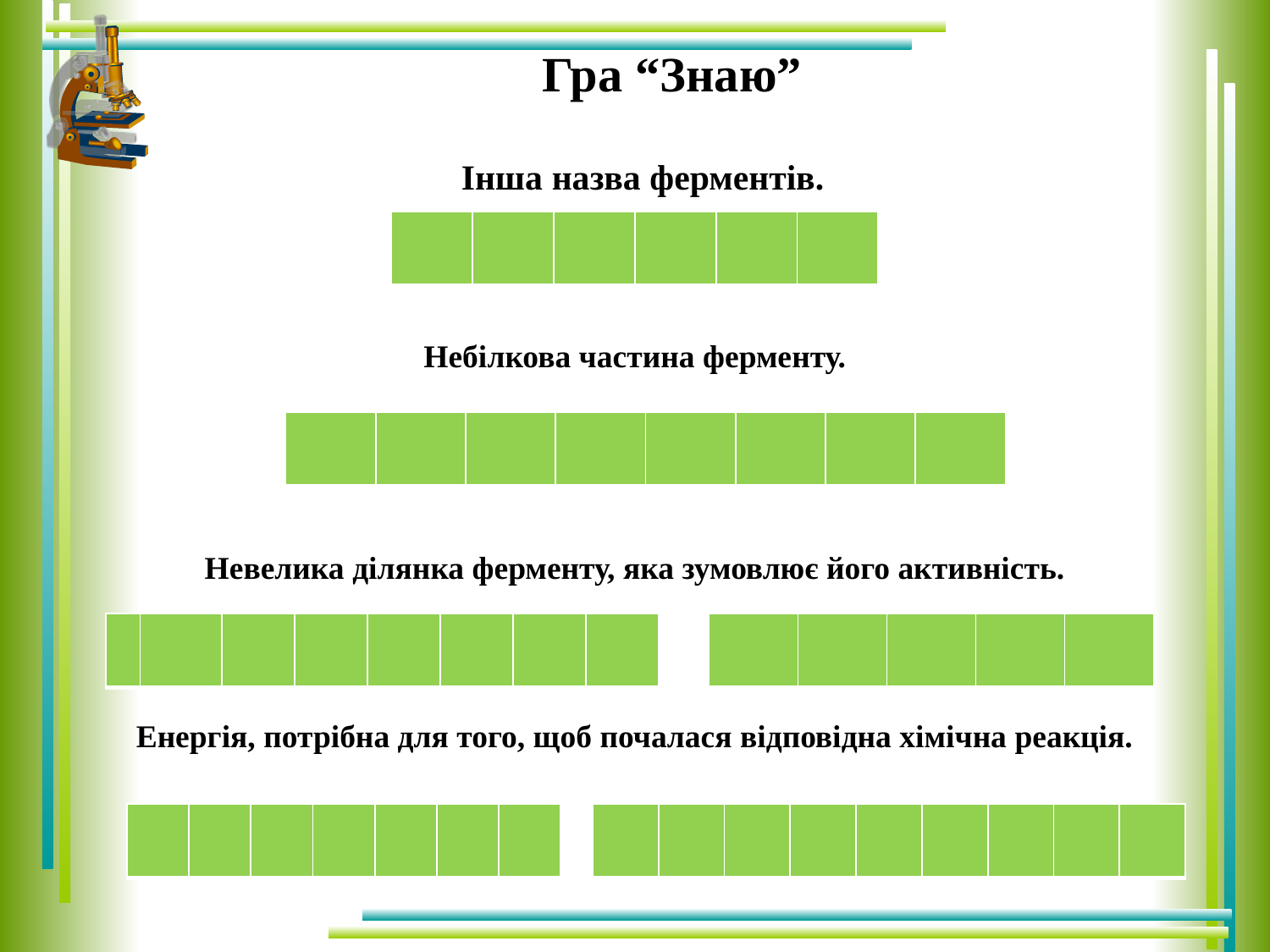

# Гра “Знаю”
 Інша назва ферментів.

Небілкова частина ферменту.

Невелика ділянка ферменту, яка зумовлює його активність.

Енергія, потрібна для того, щоб почалася відповідна хімічна реакція.
|  |  |  |  |  |  |
| --- | --- | --- | --- | --- | --- |
|  |  |  |  |  |  |  |  |
| --- | --- | --- | --- | --- | --- | --- | --- |
|  |  |  |  |  |  |  |  |
| --- | --- | --- | --- | --- | --- | --- | --- |
|  |  |  |  |  |
| --- | --- | --- | --- | --- |
|  |  |  |  |  |  |  |
| --- | --- | --- | --- | --- | --- | --- |
|  |  |  |  |  |  |  |  |  |
| --- | --- | --- | --- | --- | --- | --- | --- | --- |